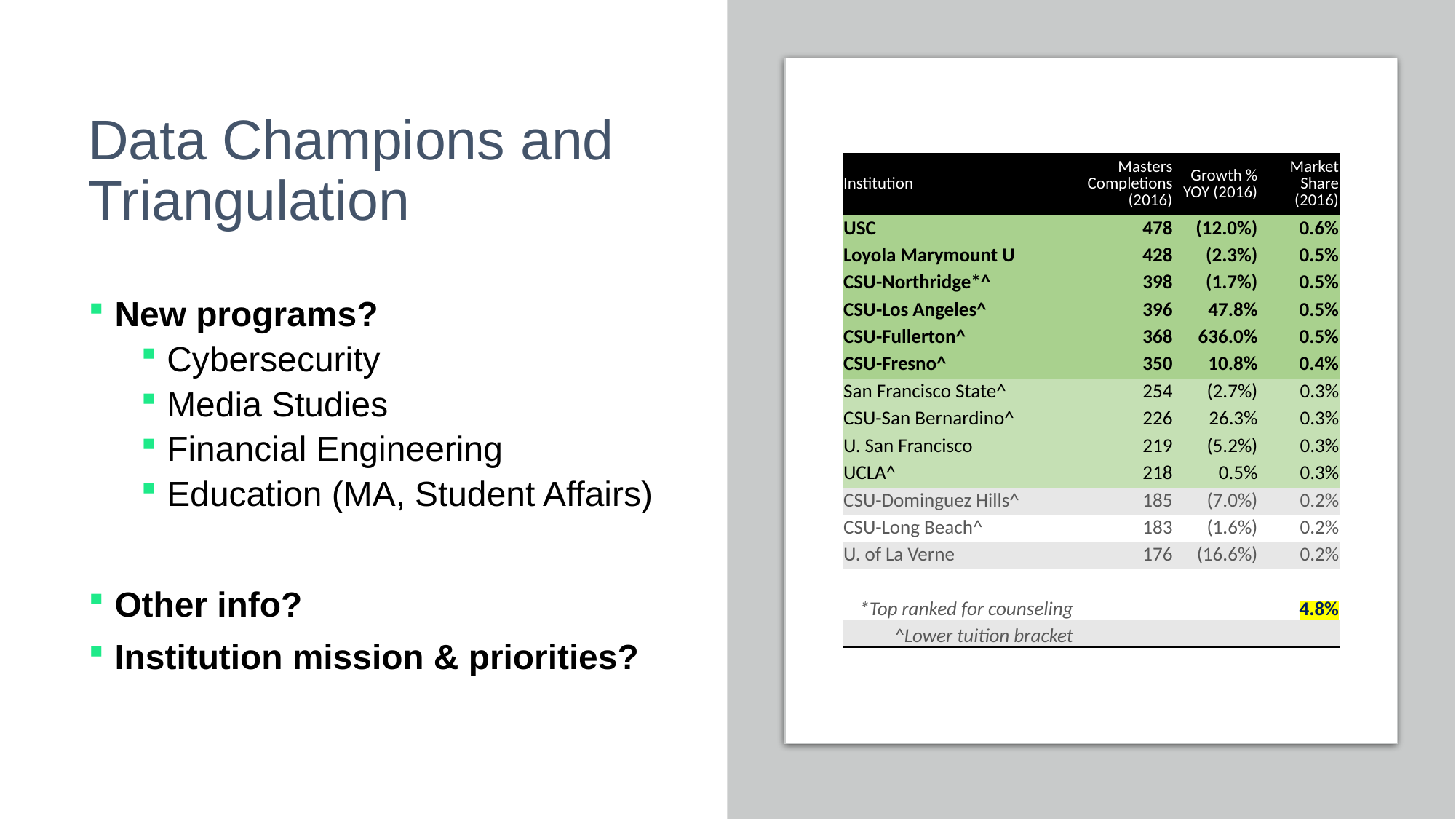

# Data Champions and Triangulation
| Institution | Masters Completions (2016) | Growth % YOY (2016) | Market Share (2016) |
| --- | --- | --- | --- |
| USC | 478 | (12.0%) | 0.6% |
| Loyola Marymount U | 428 | (2.3%) | 0.5% |
| CSU-Northridge\*^ | 398 | (1.7%) | 0.5% |
| CSU-Los Angeles^ | 396 | 47.8% | 0.5% |
| CSU-Fullerton^ | 368 | 636.0% | 0.5% |
| CSU-Fresno^ | 350 | 10.8% | 0.4% |
| San Francisco State^ | 254 | (2.7%) | 0.3% |
| CSU-San Bernardino^ | 226 | 26.3% | 0.3% |
| U. San Francisco | 219 | (5.2%) | 0.3% |
| UCLA^ | 218 | 0.5% | 0.3% |
| CSU-Dominguez Hills^ | 185 | (7.0%) | 0.2% |
| CSU-Long Beach^ | 183 | (1.6%) | 0.2% |
| U. of La Verne | 176 | (16.6%) | 0.2% |
| \*Top ranked for counseling |  |  | 4.8% |
| ^Lower tuition bracket |  |  |  |
New programs?
Cybersecurity
Media Studies
Financial Engineering
Education (MA, Student Affairs)

Other info?
Institution mission & priorities?